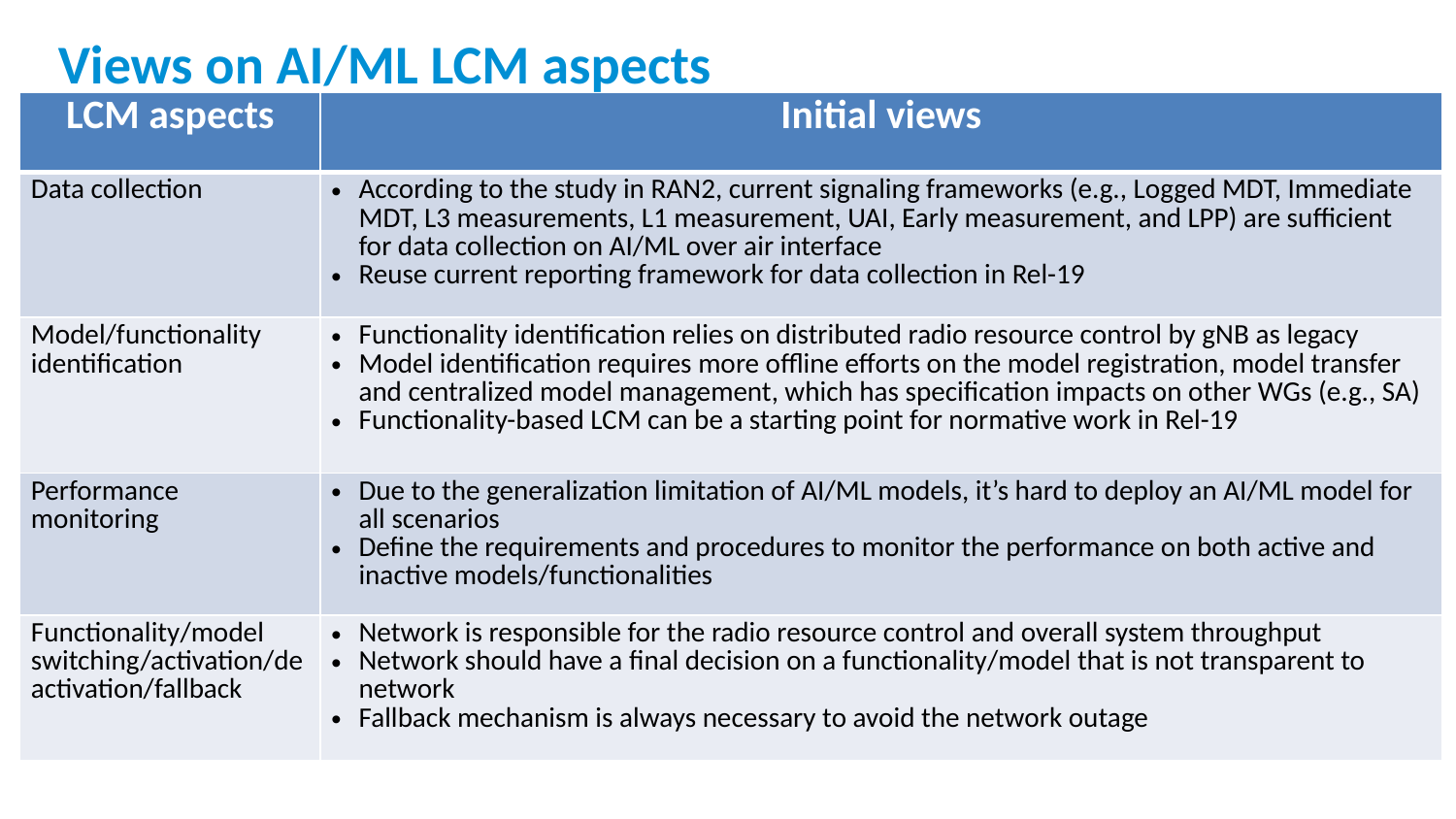

# Views on AI/ML LCM aspects
| LCM aspects | Initial views |
| --- | --- |
| Data collection | According to the study in RAN2, current signaling frameworks (e.g., Logged MDT, Immediate MDT, L3 measurements, L1 measurement, UAI, Early measurement, and LPP) are sufficient for data collection on AI/ML over air interface Reuse current reporting framework for data collection in Rel-19 |
| Model/functionality identification | Functionality identification relies on distributed radio resource control by gNB as legacy Model identification requires more offline efforts on the model registration, model transfer and centralized model management, which has specification impacts on other WGs (e.g., SA) Functionality-based LCM can be a starting point for normative work in Rel-19 |
| Performance monitoring | Due to the generalization limitation of AI/ML models, it’s hard to deploy an AI/ML model for all scenarios Define the requirements and procedures to monitor the performance on both active and inactive models/functionalities |
| Functionality/model switching/activation/deactivation/fallback | Network is responsible for the radio resource control and overall system throughput Network should have a final decision on a functionality/model that is not transparent to network Fallback mechanism is always necessary to avoid the network outage |